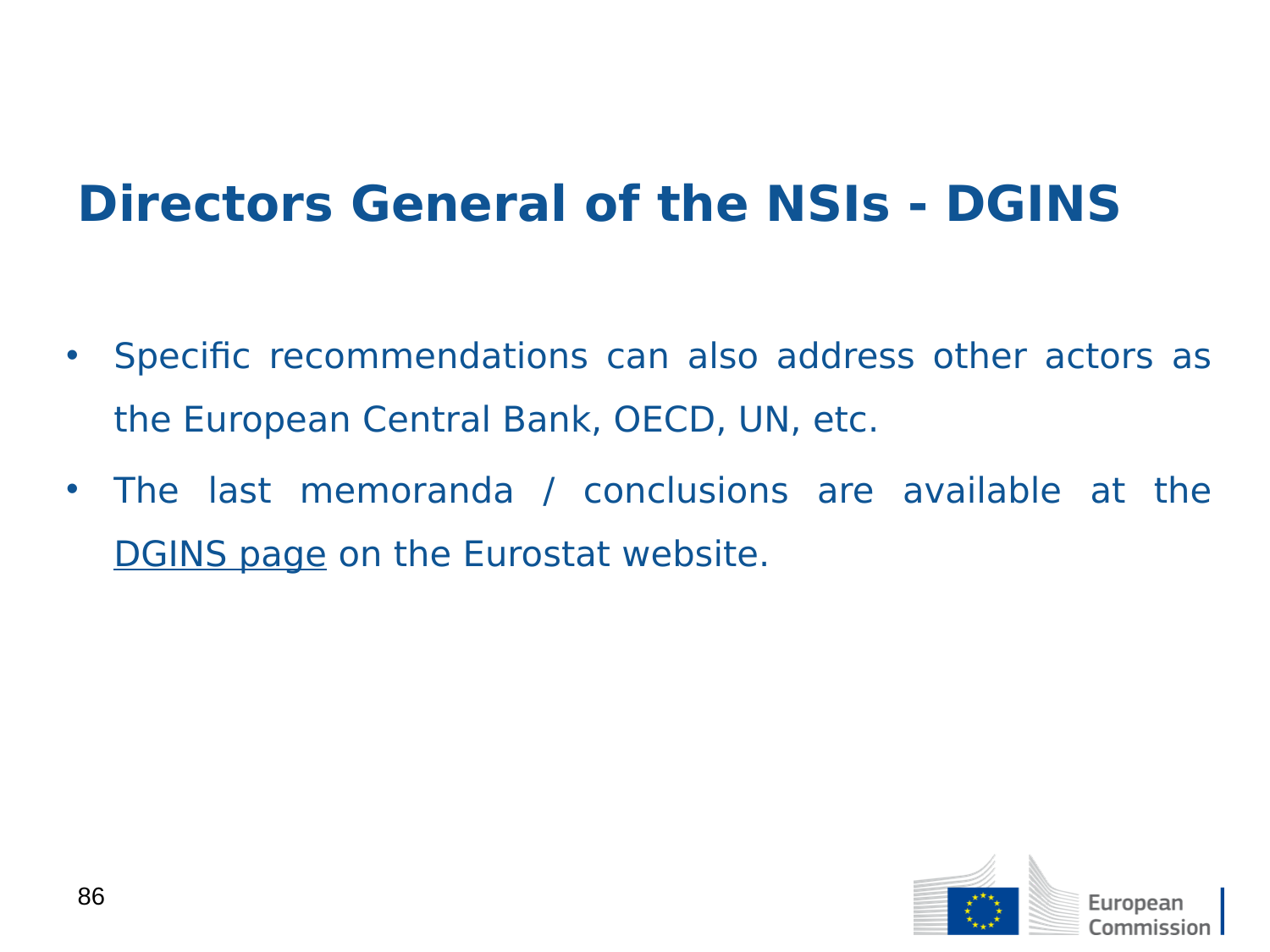

# Directors General of the NSIs - DGINS
Specific recommendations can also address other actors as the European Central Bank, OECD, UN, etc.
The last memoranda / conclusions are available at the DGINS page on the Eurostat website.

86